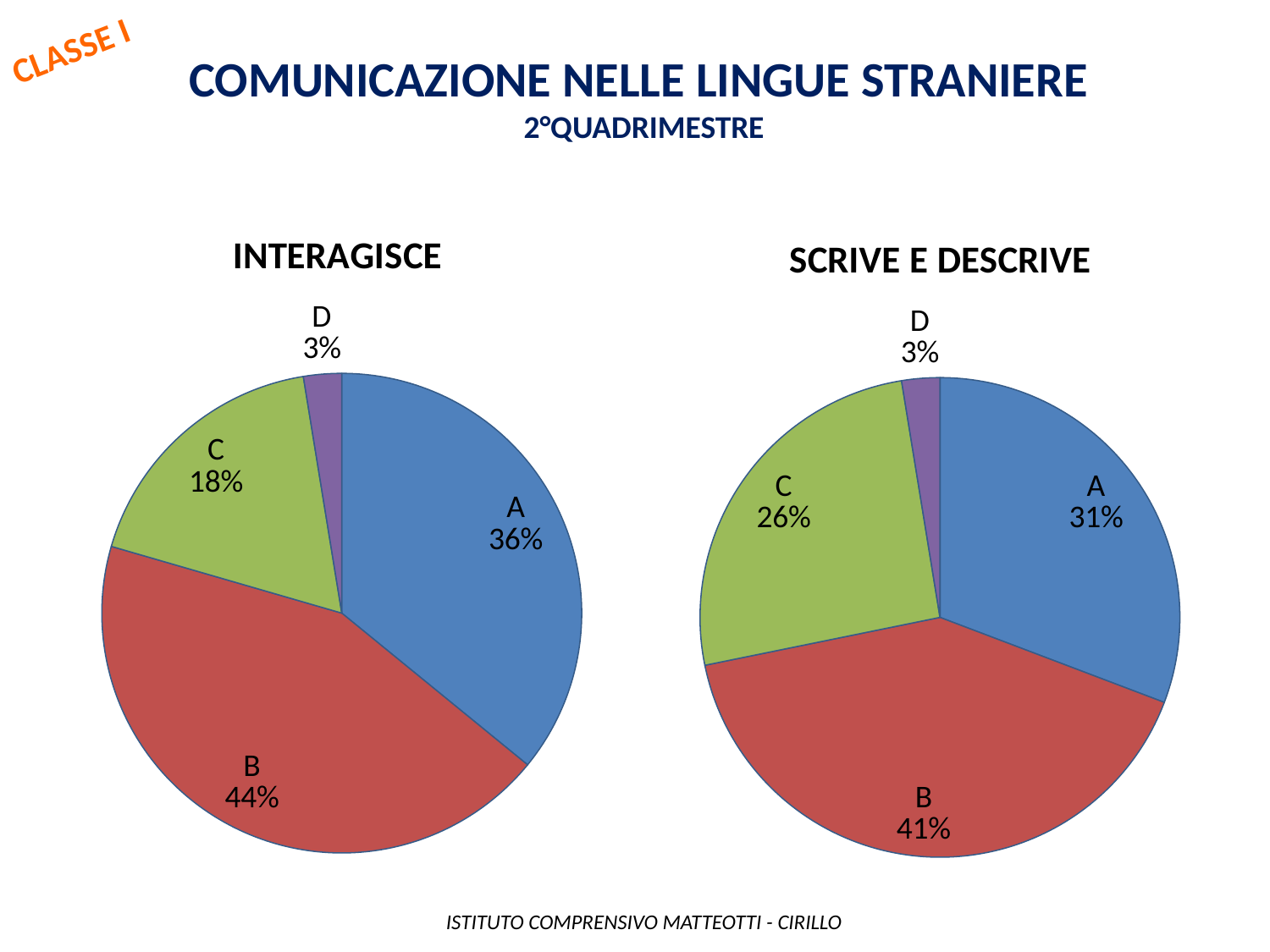

CLASSE I
Comunicazione nelle lingue straniere
2°QUADRIMESTRE

### Chart: INTERAGISCE

| Category |  |
|---|---|
| A | 14.0 |
| B | 17.0 |
| C | 7.0 |
| D | 1.0 |

### Chart: SCRIVE E DESCRIVE

| Category |  |
|---|---|
| A | 12.0 |
| B | 16.0 |
| C | 10.0 |
| D | 1.0 |
 ISTITUTO COMPRENSIVO MATTEOTTI - CIRILLO